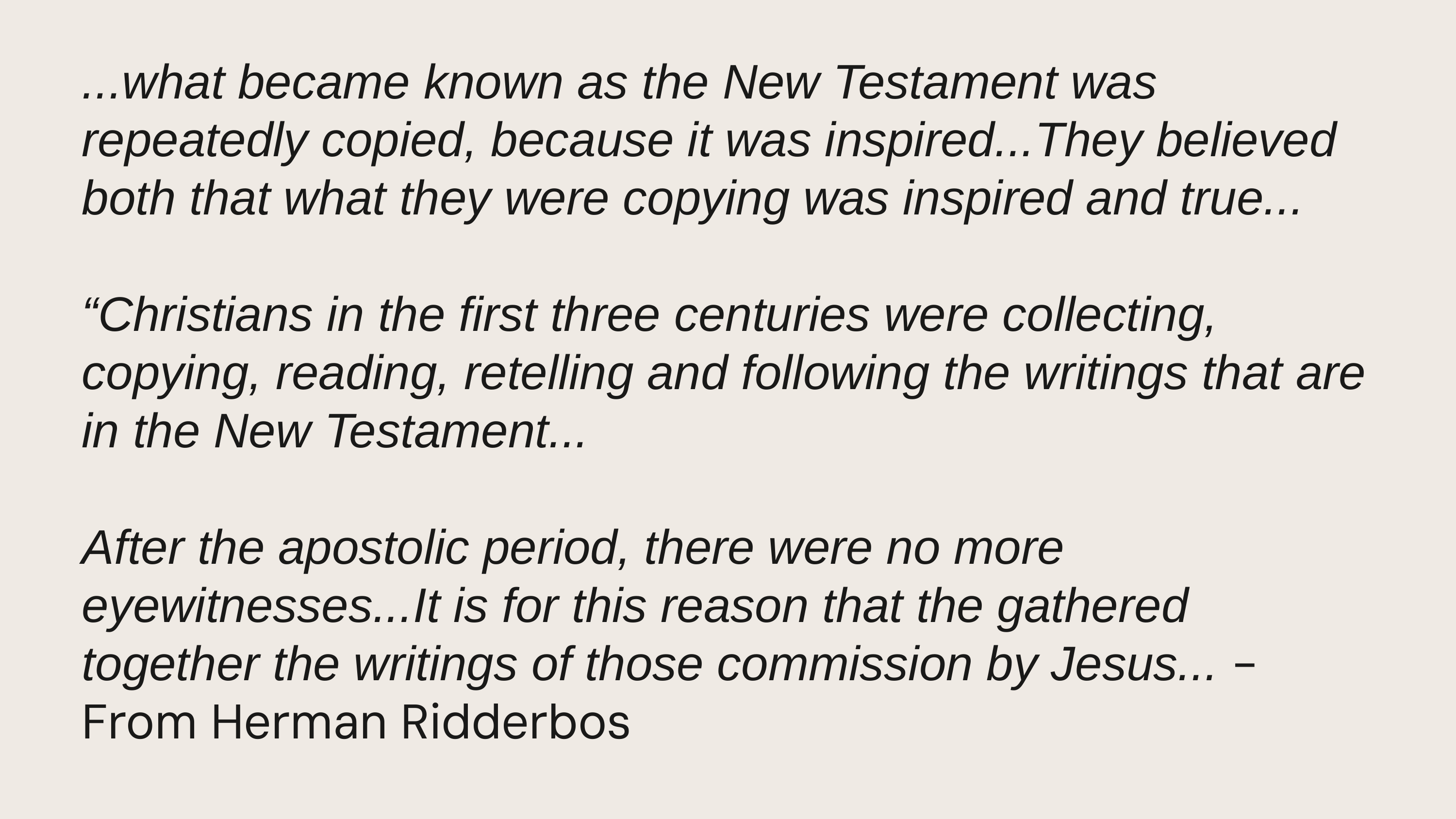

...what became known as the New Testament was repeatedly copied, because it was inspired...They believed both that what they were copying was inspired and true...

“Christians in the first three centuries were collecting, copying, reading, retelling and following the writings that are in the New Testament...

After the apostolic period, there were no more eyewitnesses...It is for this reason that the gathered together the writings of those commission by Jesus... - From Herman Ridderbos